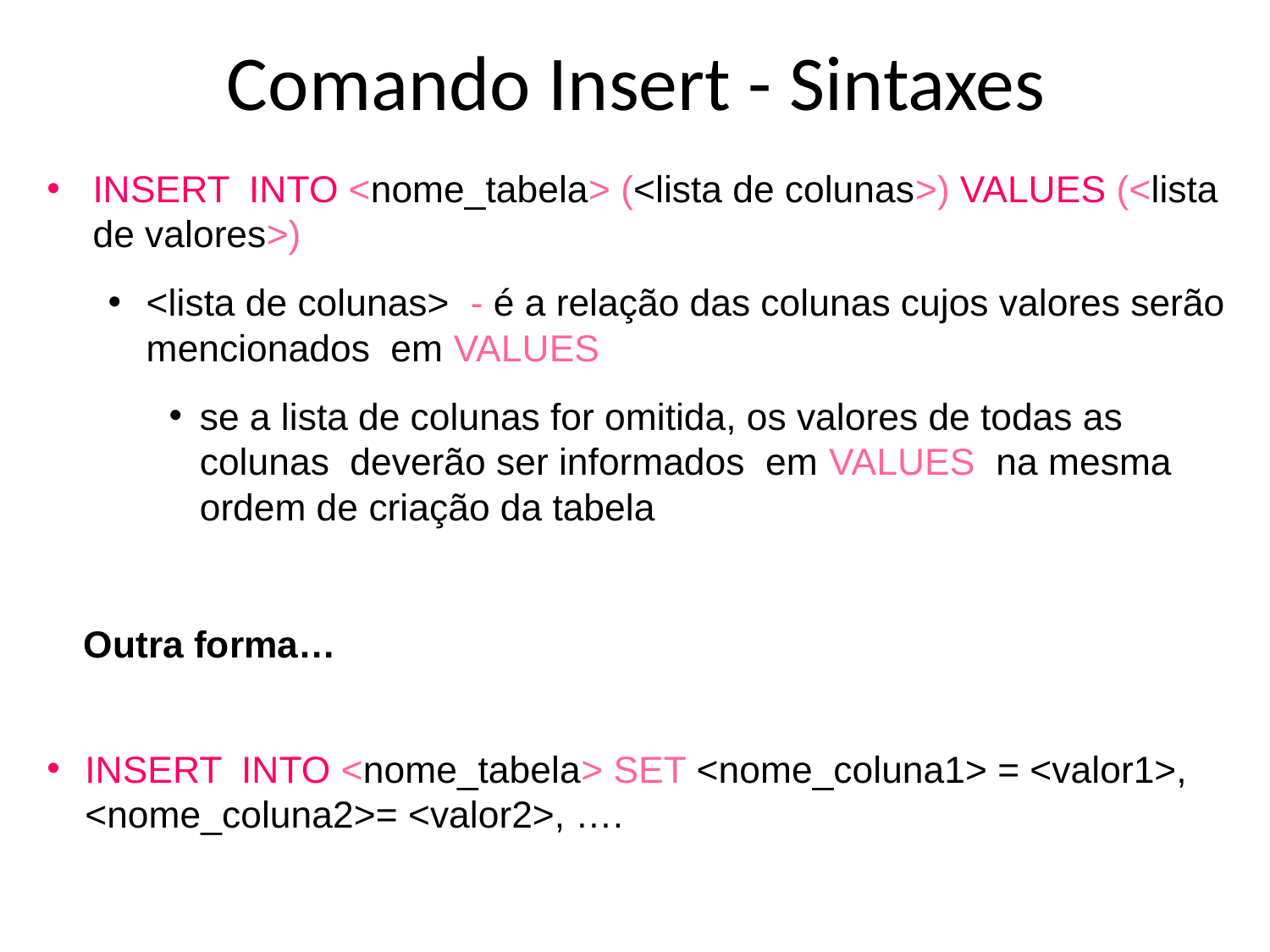

# Comando Insert - Sintaxes
INSERT  INTO <nome_tabela> (<lista de colunas>) VALUES (<lista de valores>)
<lista de colunas>  - é a relação das colunas cujos valores serão mencionados  em VALUES
se a lista de colunas for omitida, os valores de todas as colunas  deverão ser informados  em VALUES  na mesma  ordem de criação da tabela

Outra forma…

INSERT  INTO <nome_tabela> SET <nome_coluna1> = <valor1>, <nome_coluna2>= <valor2>, ….